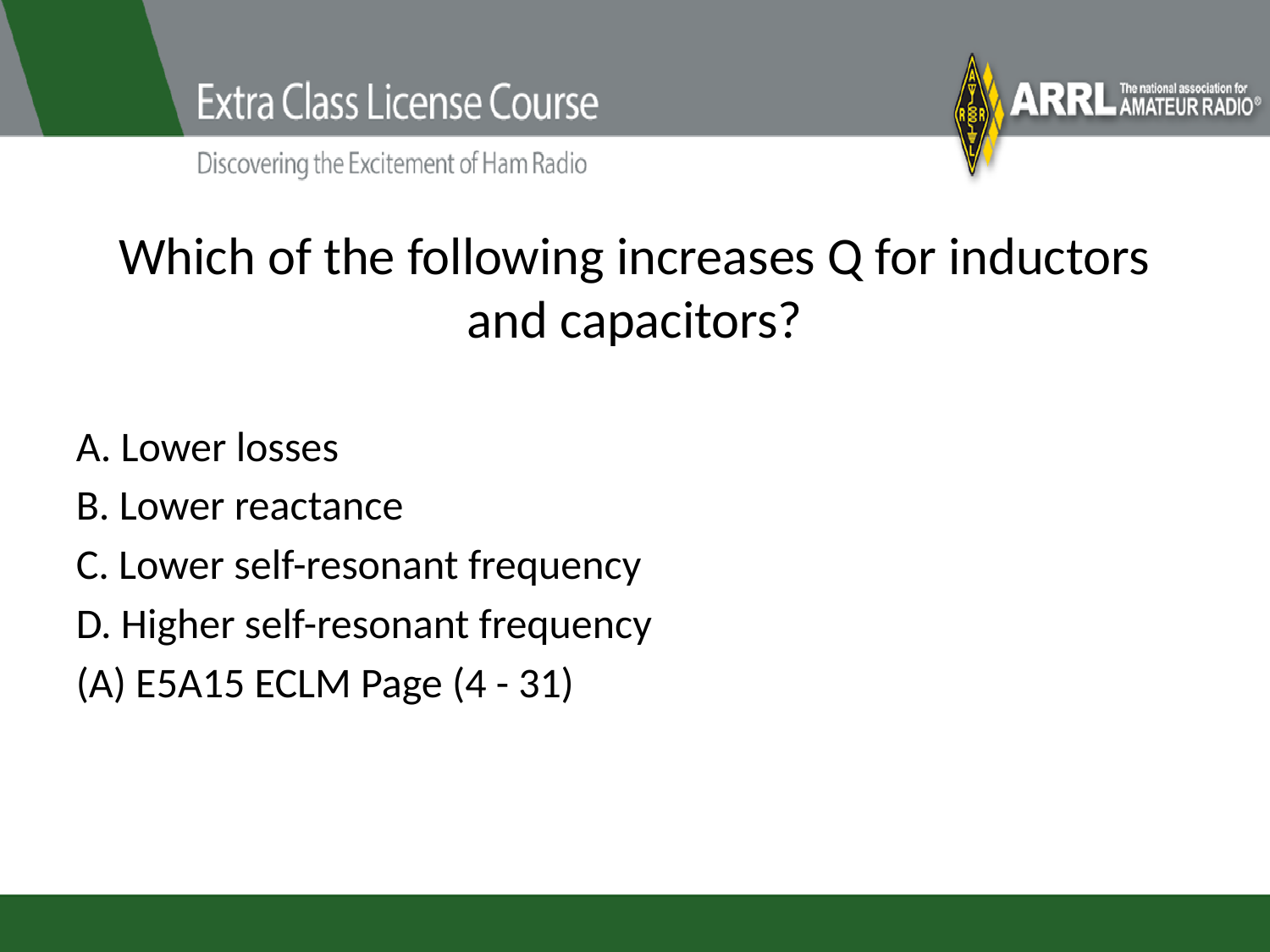

# Which of the following increases Q for inductors and capacitors?
A. Lower losses
B. Lower reactance
C. Lower self-resonant frequency
D. Higher self-resonant frequency
(A) E5A15 ECLM Page (4 - 31)